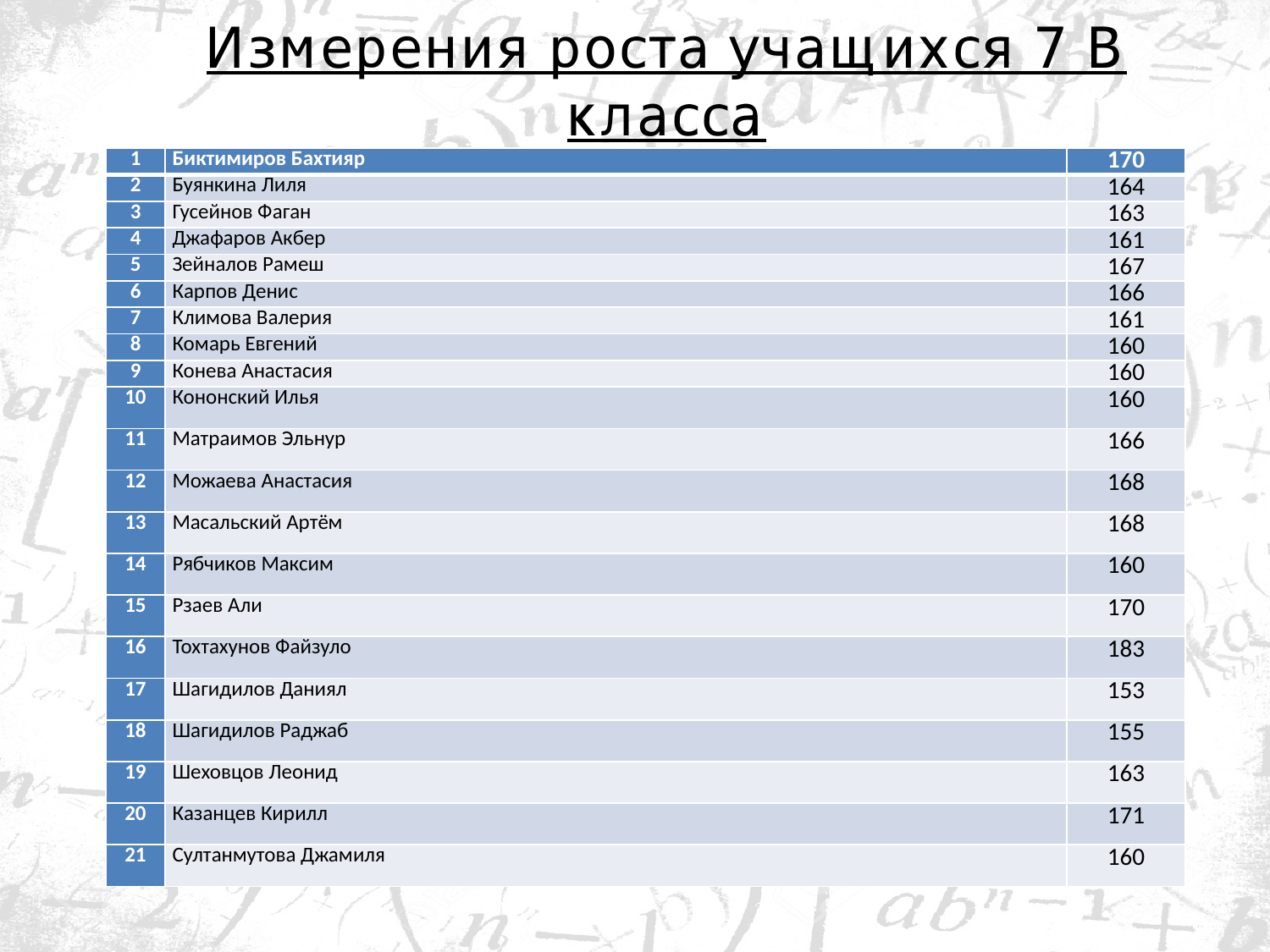

# Измерения роста учащихся 7 В класса
| 1 | Биктимиров Бахтияр | 170 |
| --- | --- | --- |
| 2 | Буянкина Лиля | 164 |
| 3 | Гусейнов Фаган | 163 |
| 4 | Джафаров Акбер | 161 |
| 5 | Зейналов Рамеш | 167 |
| 6 | Карпов Денис | 166 |
| 7 | Климова Валерия | 161 |
| 8 | Комарь Евгений | 160 |
| 9 | Конева Анастасия | 160 |
| 10 | Кононский Илья | 160 |
| 11 | Матраимов Эльнур | 166 |
| 12 | Можаева Анастасия | 168 |
| 13 | Масальский Артём | 168 |
| 14 | Рябчиков Максим | 160 |
| 15 | Рзаев Али | 170 |
| 16 | Тохтахунов Файзуло | 183 |
| 17 | Шагидилов Даниял | 153 |
| 18 | Шагидилов Раджаб | 155 |
| 19 | Шеховцов Леонид | 163 |
| 20 | Казанцев Кирилл | 171 |
| 21 | Султанмутова Джамиля | 160 |